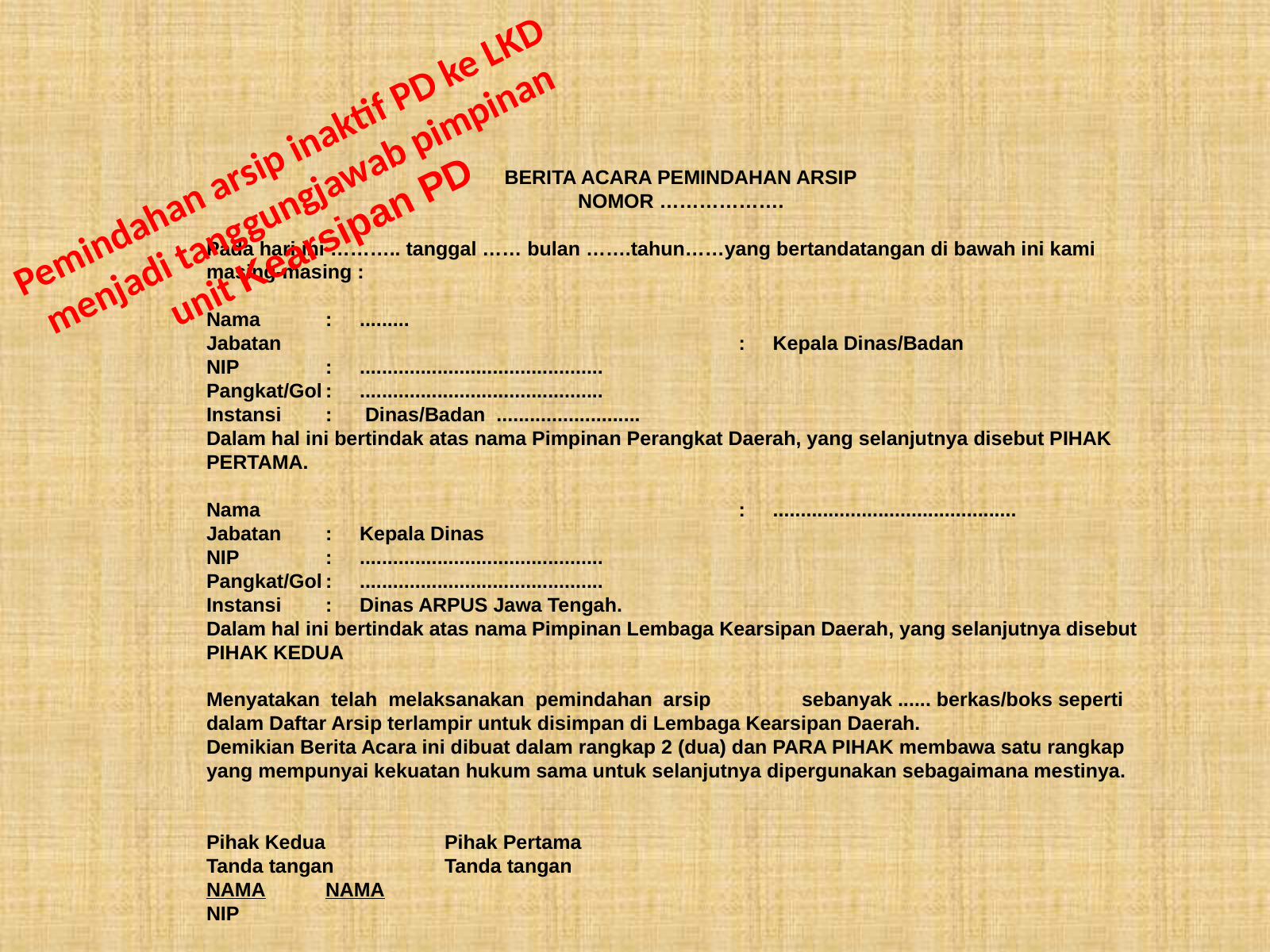

Pemindahan arsip inaktif PD ke LKD menjadi tanggungjawab pimpinan unit Kearsipan PD
BERITA ACARA PEMINDAHAN ARSIP
NOMOR ……………….

Pada hari ini ……….. tanggal …… bulan …….tahun……yang bertandatangan di bawah ini kami masing-masing :

Nama	:     .........
Jabatan	:     Kepala Dinas/Badan
NIP	:     ............................................
Pangkat/Gol	:     ............................................
Instansi	:      Dinas/Badan  ..........................
Dalam hal ini bertindak atas nama Pimpinan Perangkat Daerah, yang selanjutnya disebut PIHAK PERTAMA.

Nama	:     ............................................
Jabatan	:     Kepala Dinas
NIP	:     ............................................
Pangkat/Gol	:     ............................................
Instansi	:     Dinas ARPUS Jawa Tengah.
Dalam hal ini bertindak atas nama Pimpinan Lembaga Kearsipan Daerah, yang selanjutnya disebut PIHAK KEDUA

Menyatakan  telah  melaksanakan  pemindahan  arsip	sebanyak ...... berkas/boks seperti dalam Daftar Arsip terlampir untuk disimpan di Lembaga Kearsipan Daerah.
Demikian Berita Acara ini dibuat dalam rangkap 2 (dua) dan PARA PIHAK membawa satu rangkap yang mempunyai kekuatan hukum sama untuk selanjutnya dipergunakan sebagaimana mestinya.

Pihak Kedua	Pihak Pertama
Tanda tangan	Tanda tangan
NAMA	NAMA
NIP